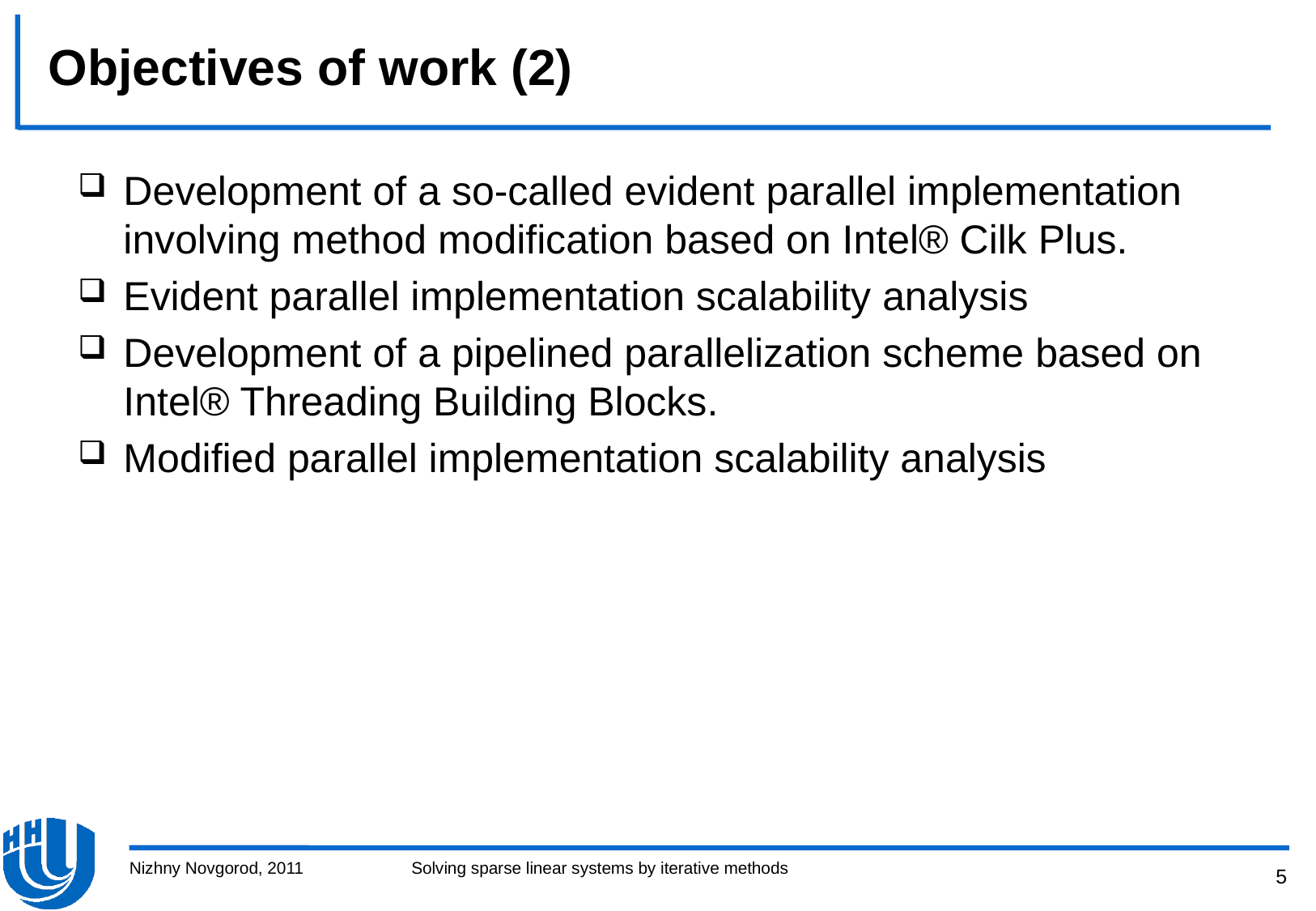

# Objectives of work (2)
Development of a so-called evident parallel implementation involving method modification based on Intel® Cilk Plus.
Evident parallel implementation scalability analysis
Development of a pipelined parallelization scheme based on Intel® Threading Building Blocks.
Modified parallel implementation scalability analysis
Nizhny Novgorod, 2011
Solving sparse linear systems by iterative methods